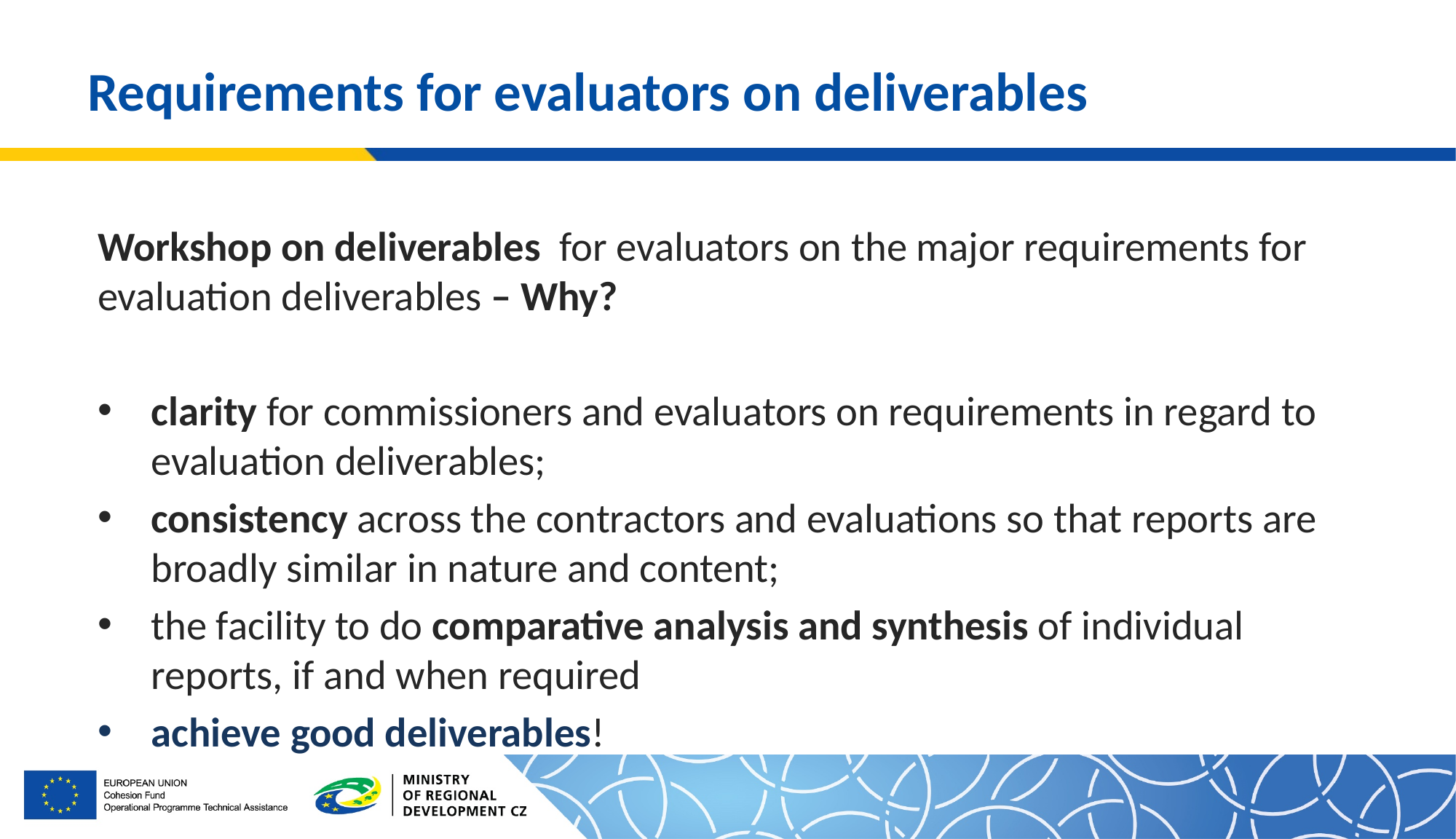

# Requirements for evaluators on deliverables
Workshop on deliverables  for evaluators on the major requirements for evaluation deliverables – Why?

clarity for commissioners and evaluators on requirements in regard to evaluation deliverables;
consistency across the contractors and evaluations so that reports are broadly similar in nature and content;
the facility to do comparative analysis and synthesis of individual reports, if and when required
achieve good deliverables!